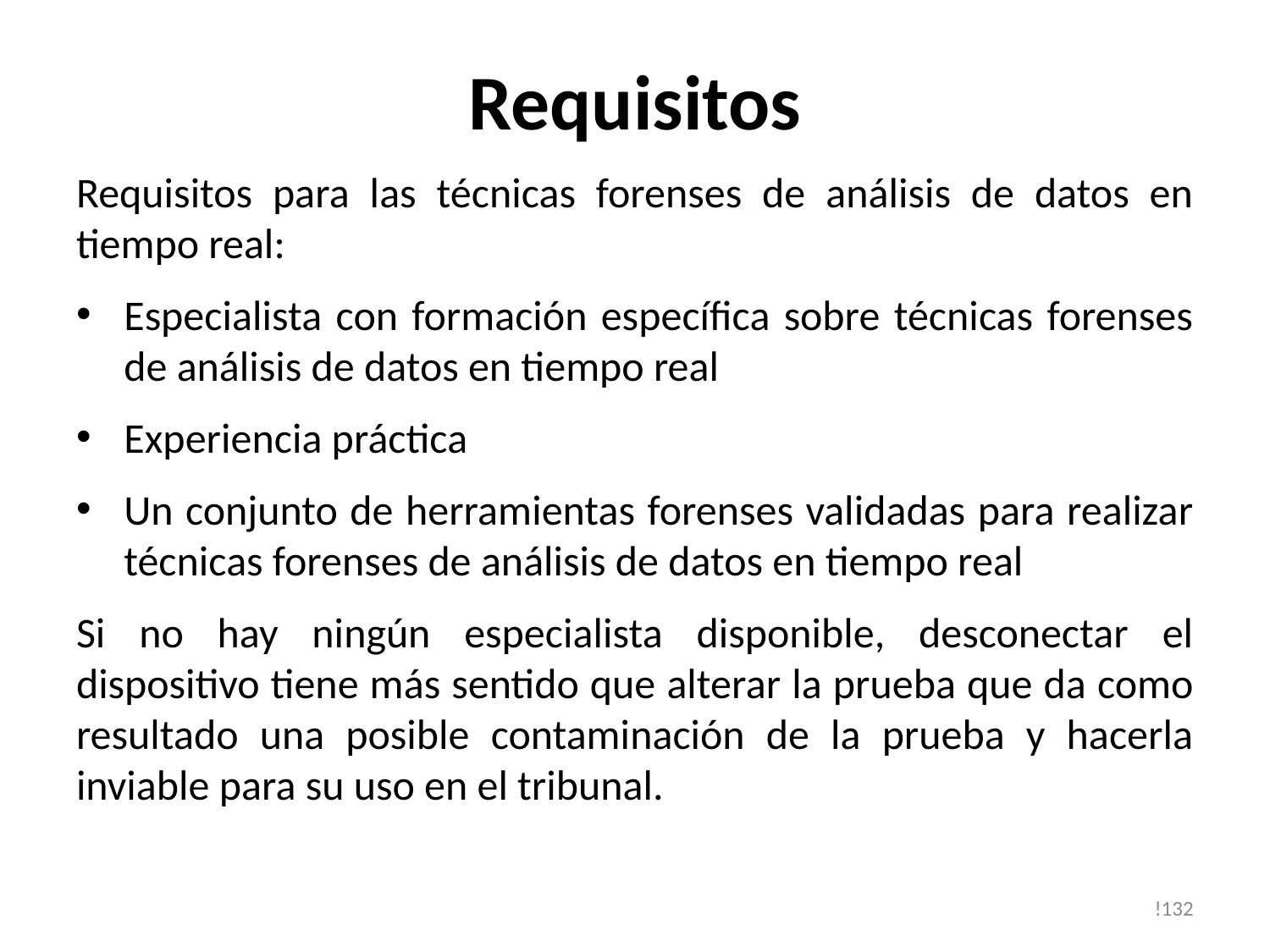

# Requisitos
Requisitos para las técnicas forenses de análisis de datos en tiempo real:
Especialista con formación específica sobre técnicas forenses de análisis de datos en tiempo real
Experiencia práctica
Un conjunto de herramientas forenses validadas para realizar técnicas forenses de análisis de datos en tiempo real
Si no hay ningún especialista disponible, desconectar el dispositivo tiene más sentido que alterar la prueba que da como resultado una posible contaminación de la prueba y hacerla inviable para su uso en el tribunal.

!132